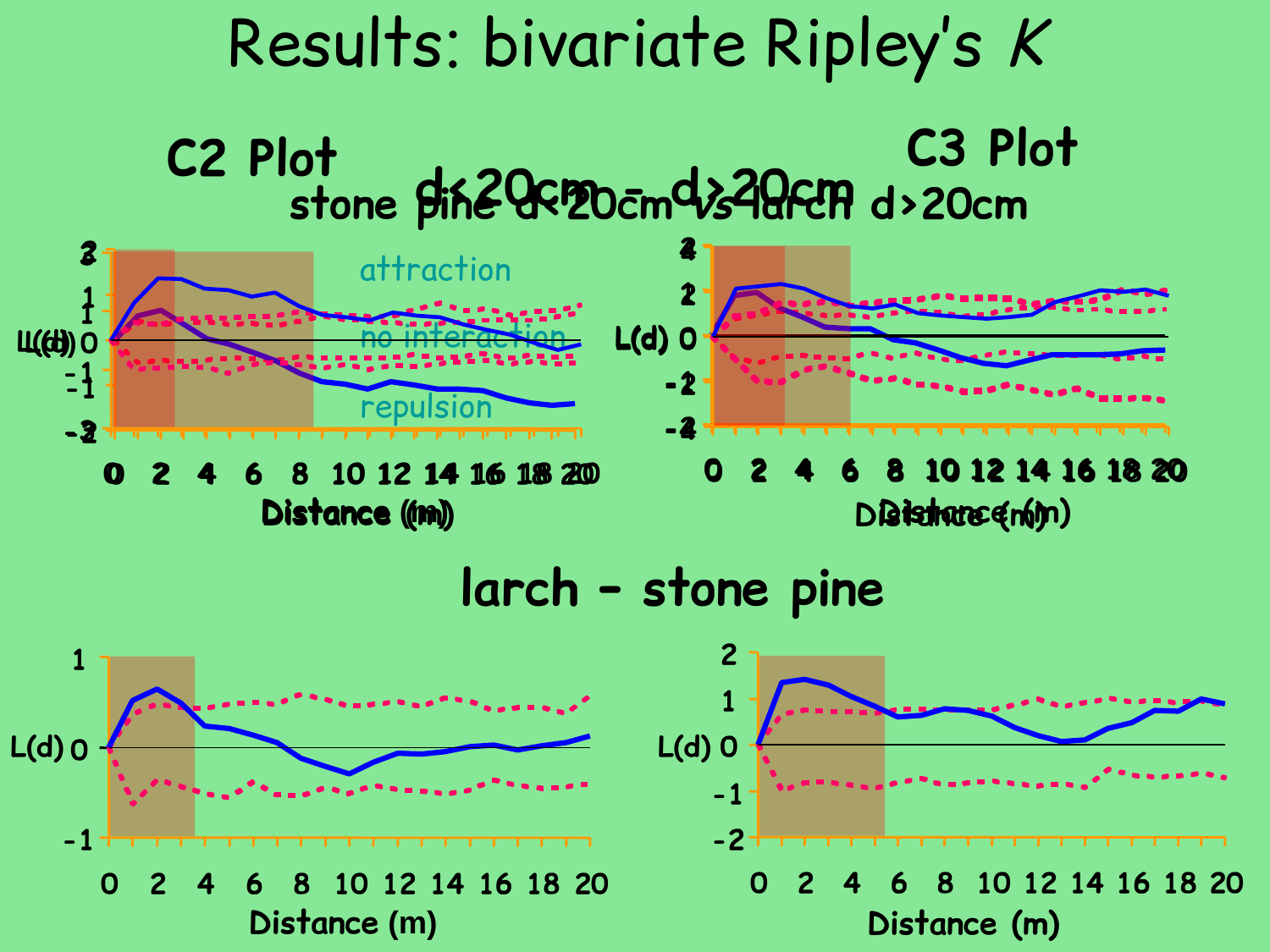

# Results: bivariate Ripley’s K
C3 Plot
C2 Plot
d<20cm - d>20cm
 stone pine d<20cm vs larch d>20cm
2

1

L(d)
0

-1
-2

0
2
4
6
8
10
12
14
16
18
20
Distance (m)
4

2

L(d)
0

-2
-4
0
2
4
6
8
10
12
14
16
18
20
Distance (m)

2

1

L(d)
0

-1
-2
0
2
4
6
8
10
12
14
16
18
20
Distance (m)
3

1

L(d)

-1
-3
0
2
4
6
8
10
12
14
16
18
20
Distance (m)
attraction
no interaction
repulsion

 larch – stone pine

2

1

L(d)
0

-1
-2
0
2
4
6
8
10
12
14
16
18
20
Distance (m)
1

L(d)
0

-1
0
2
4
6
8
10
12
14
16
18
20
Distance (m)